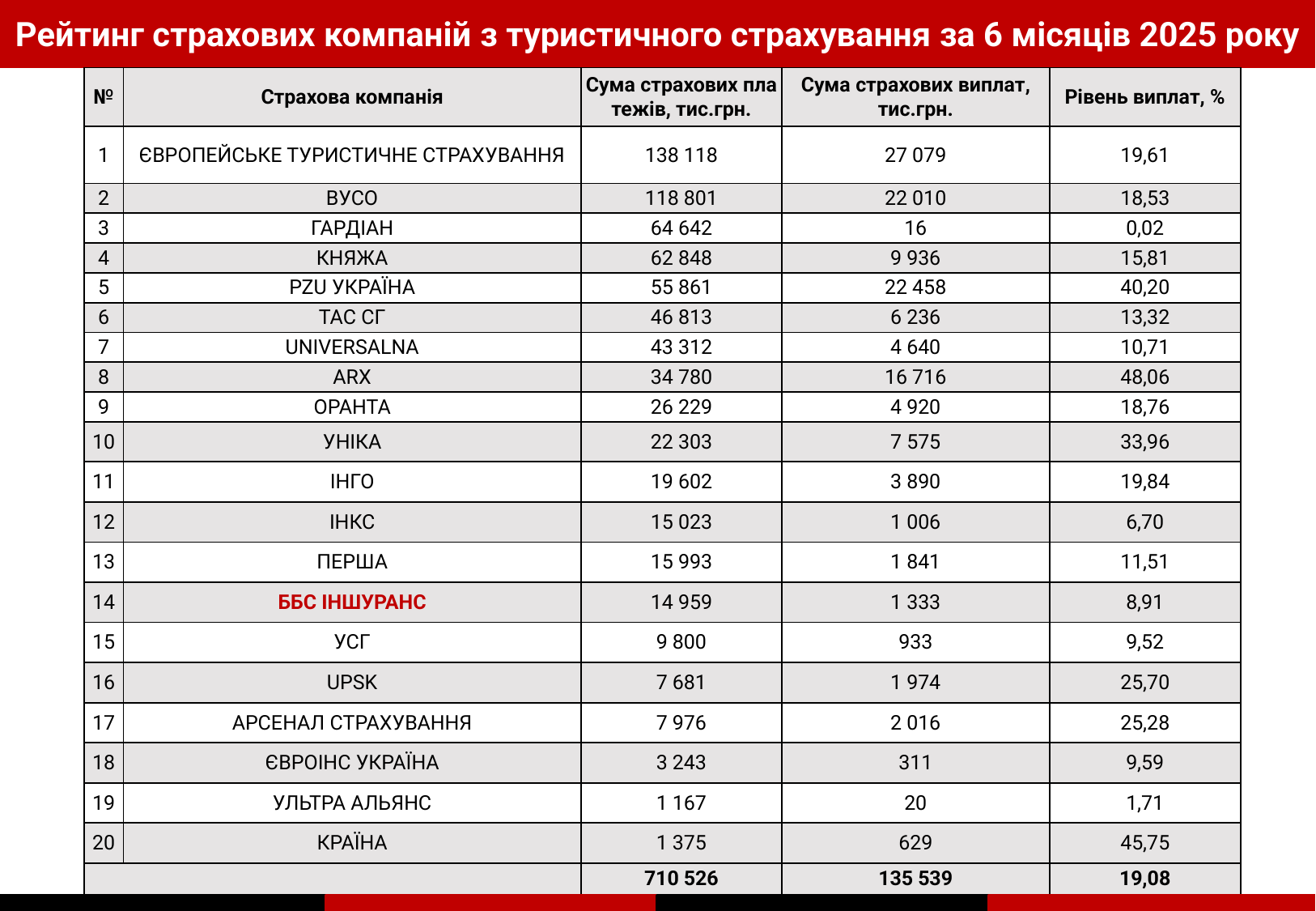

Рейтинг страхових компаній з туристичного страхування за 6 місяців 2025 року
| № | Стра­хова­ компа­нія | Сума­ стра­хови­х пла­тежів, тис.грн. | Сума­ стра­хови­х випла­т, тис.грн. | Ріве­нь випла­т, % |
| --- | --- | --- | --- | --- |
| 1 | ЄВРОПЕЙСЬКЕ ТУРИСТИЧНЕ СТРАХУВАННЯ | 138 118 | 27 079 | 19,61 |
| 2 | ВУСО | 118 801 | 22 010 | 18,53 |
| 3 | ГАРДІАН | 64 642 | 16 | 0,02 |
| 4 | КНЯЖА | 62 848 | 9 936 | 15,81 |
| 5 | PZU УКРАЇНА | 55 861 | 22 458 | 40,20 |
| 6 | ТАС СГ | 46 813 | 6 236 | 13,32 |
| 7 | UNIVERSALNA | 43 312 | 4 640 | 10,71 |
| 8 | ARX | 34 780 | 16 716 | 48,06 |
| 9 | ОРАНТА | 26 229 | 4 920 | 18,76 |
| 10 | УНІКА | 22 303 | 7 575 | 33,96 |
| 11 | ІНГО | 19 602 | 3 890 | 19,84 |
| 12 | ІНКС | 15 023 | 1 006 | 6,70 |
| 13 | ПЕРША | 15 993 | 1 841 | 11,51 |
| 14 | ББС ІНШУРАНС | 14 959 | 1 333 | 8,91 |
| 15 | УСГ | 9 800 | 933 | 9,52 |
| 16 | UPSK | 7 681 | 1 974 | 25,70 |
| 17 | АРСЕНАЛ СТРАХУВАННЯ | 7 976 | 2 016 | 25,28 |
| 18 | ЄВРОІНС УКРАЇНА | 3 243 | 311 | 9,59 |
| 19 | УЛЬТРА АЛЬЯНС | 1 167 | 20 | 1,71 |
| 20 | КРАЇНА | 1 375 | 629 | 45,75 |
|  |  | 710 526 | 135 539 | 19,08 |